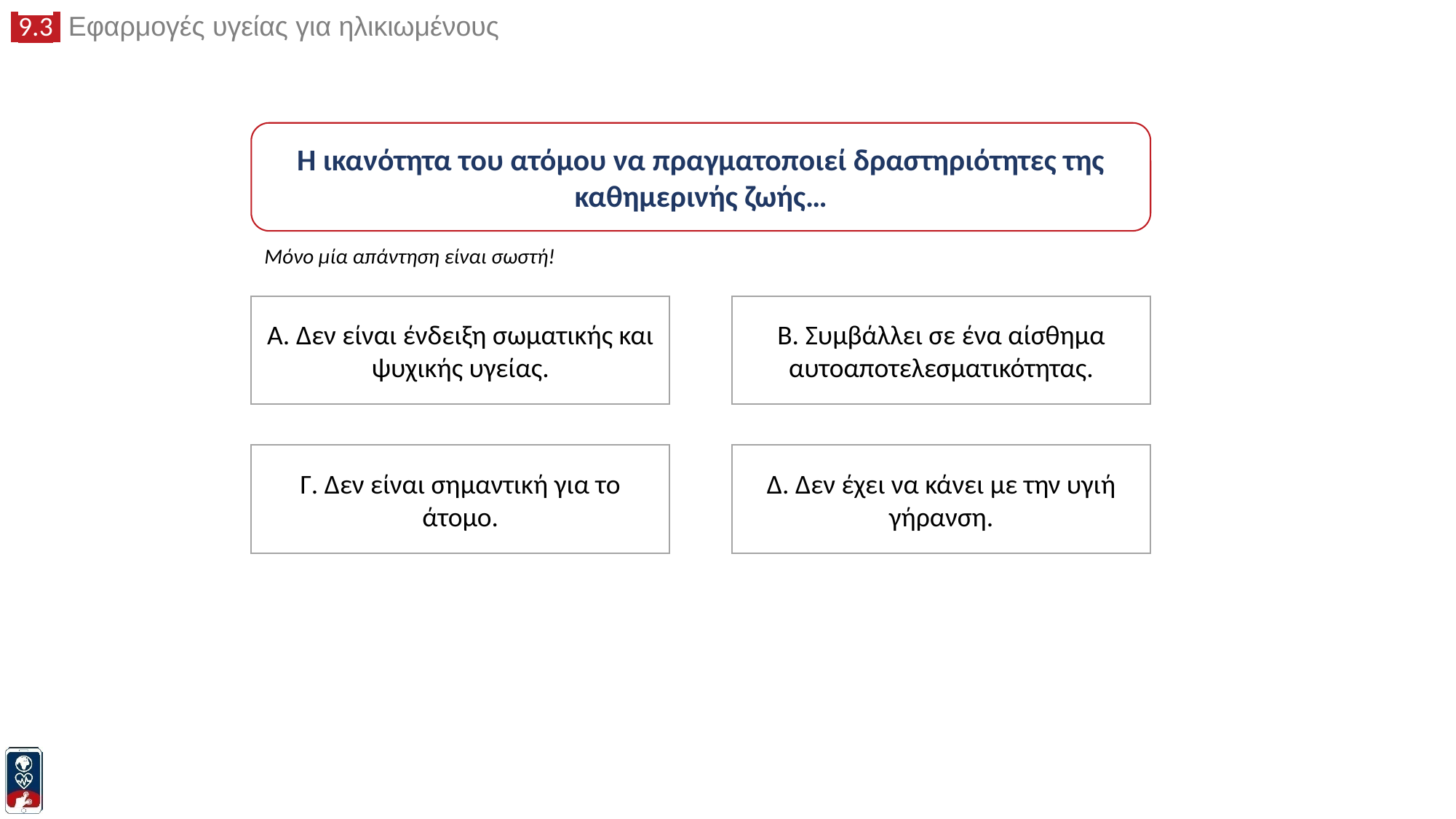

Η ικανότητα του ατόμου να πραγματοποιεί δραστηριότητες της καθημερινής ζωής…
Μόνο μία απάντηση είναι σωστή!
A. Δεν είναι ένδειξη σωματικής και ψυχικής υγείας.
B. Συμβάλλει σε ένα αίσθημα αυτοαποτελεσματικότητας.
Δ. Δεν έχει να κάνει με την υγιή γήρανση.
Γ. Δεν είναι σημαντική για το άτομο.